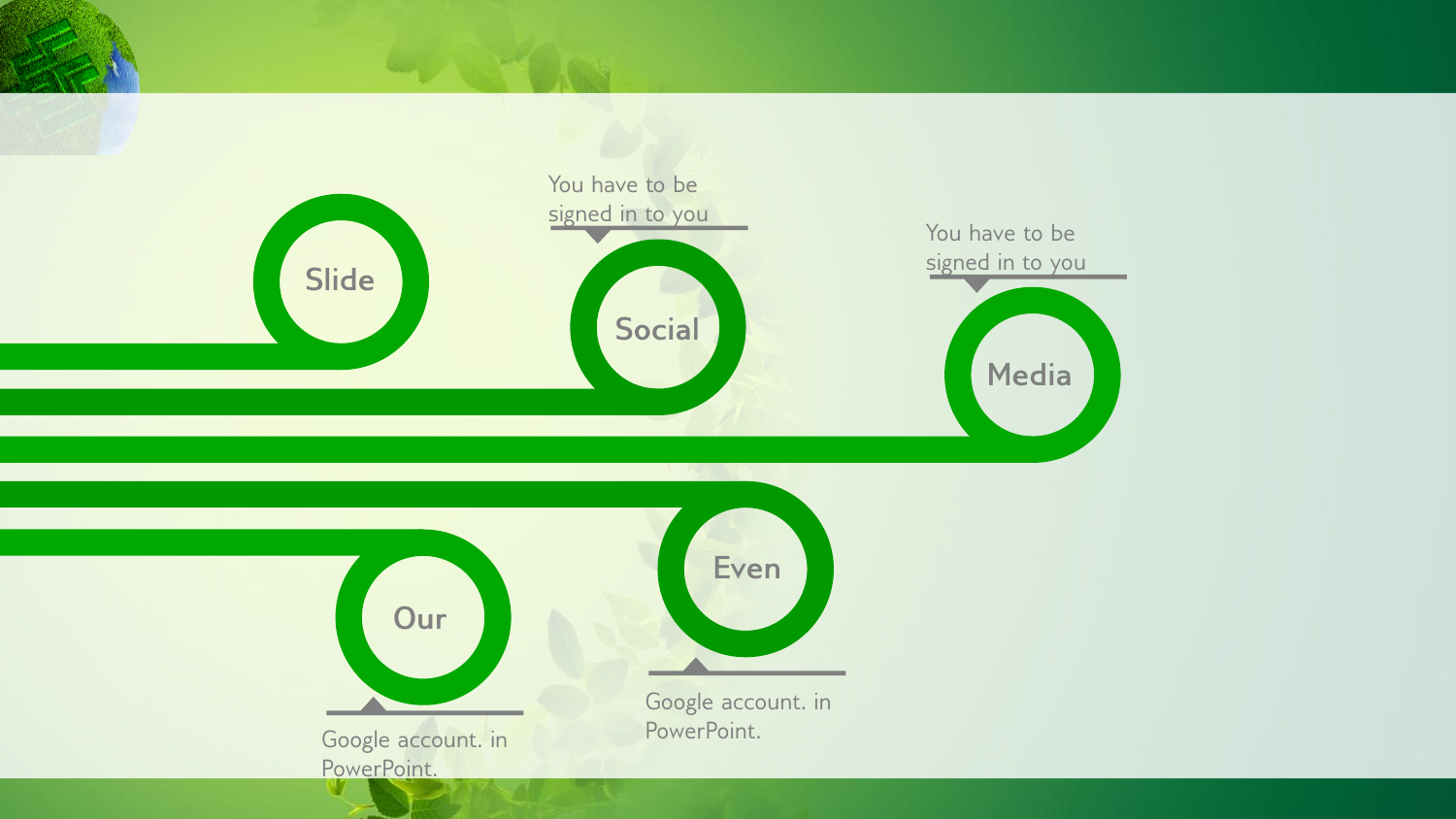

#
You have to be signed in to you

Slide
You have to be signed in to you

Social

Media

Even

Our

Google account. in PowerPoint.

Google account. in PowerPoint.